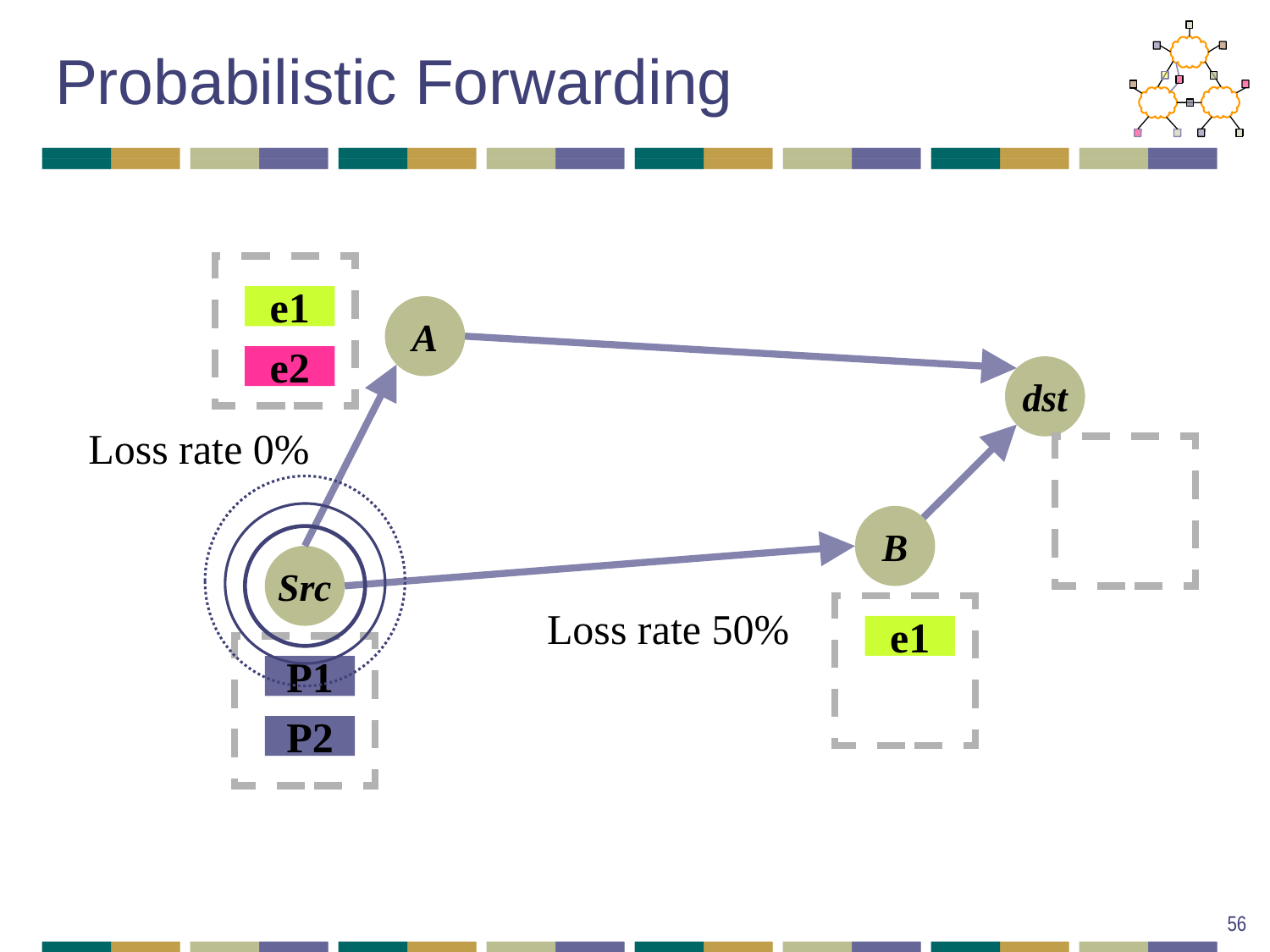

# Probabilistic Forwarding

e1
A
e2
dst
Loss rate 0%

B
Src
Loss rate 50%

e1

P1
P2
56